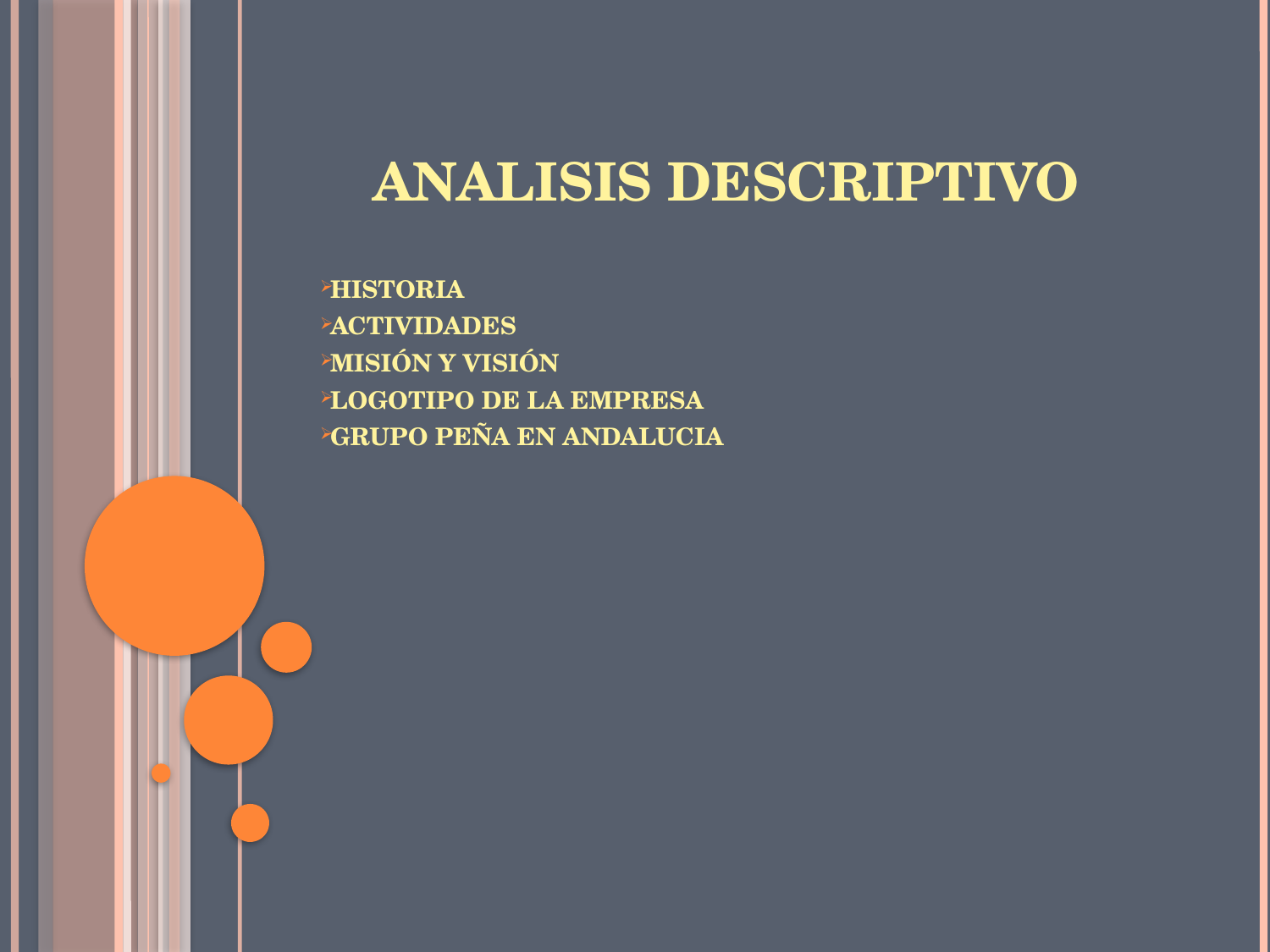

# ANALISIS DESCRIPTIVO
HISTORIA
ACTIVIDADES
MISIÓN Y VISIÓN
LOGOTIPO DE LA EMPRESA
GRUPO PEÑA EN ANDALUCIA